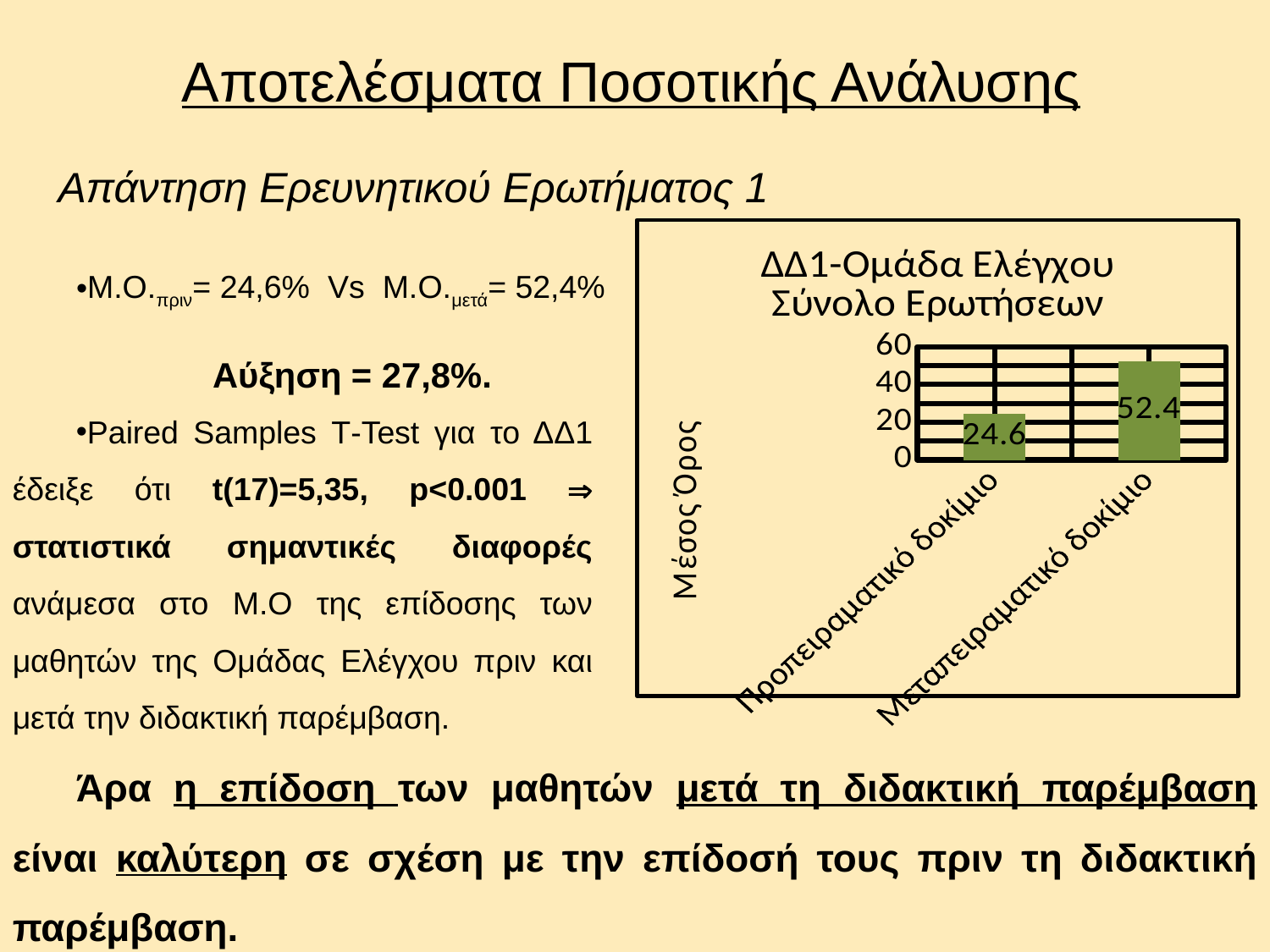

Αποτελέσματα Ποσοτικής Ανάλυσης
   Απάντηση Ερευνητικού Ερωτήματος 1

### Chart: ΔΔ1-Ομάδα Ελέγχου
Σύνολο Ερωτήσεων

| Category |  |
|---|---|
| Προπειραματικό δοκίμιο | 24.6 |
| Μεταπειραματικό δοκίμιο | 52.4 |
Μ.Ο.πριν= 24,6%  Vs  Μ.Ο.μετά= 52,4%
              Αύξηση = 27,8%.
Paired Samples Τ-Test για το ΔΔ1 έδειξε ότι t(17)=5,35, p<0.001 ⇒ στατιστικά σημαντικές διαφορές ανάμεσα στο M.O της επίδοσης των μαθητών της Ομάδας Ελέγχου πριν και μετά την διδακτική παρέμβαση.
Άρα η επίδοση των μαθητών μετά τη διδακτική παρέμβαση είναι καλύτερη σε σχέση με την επίδοσή τους πριν τη διδακτική παρέμβαση.